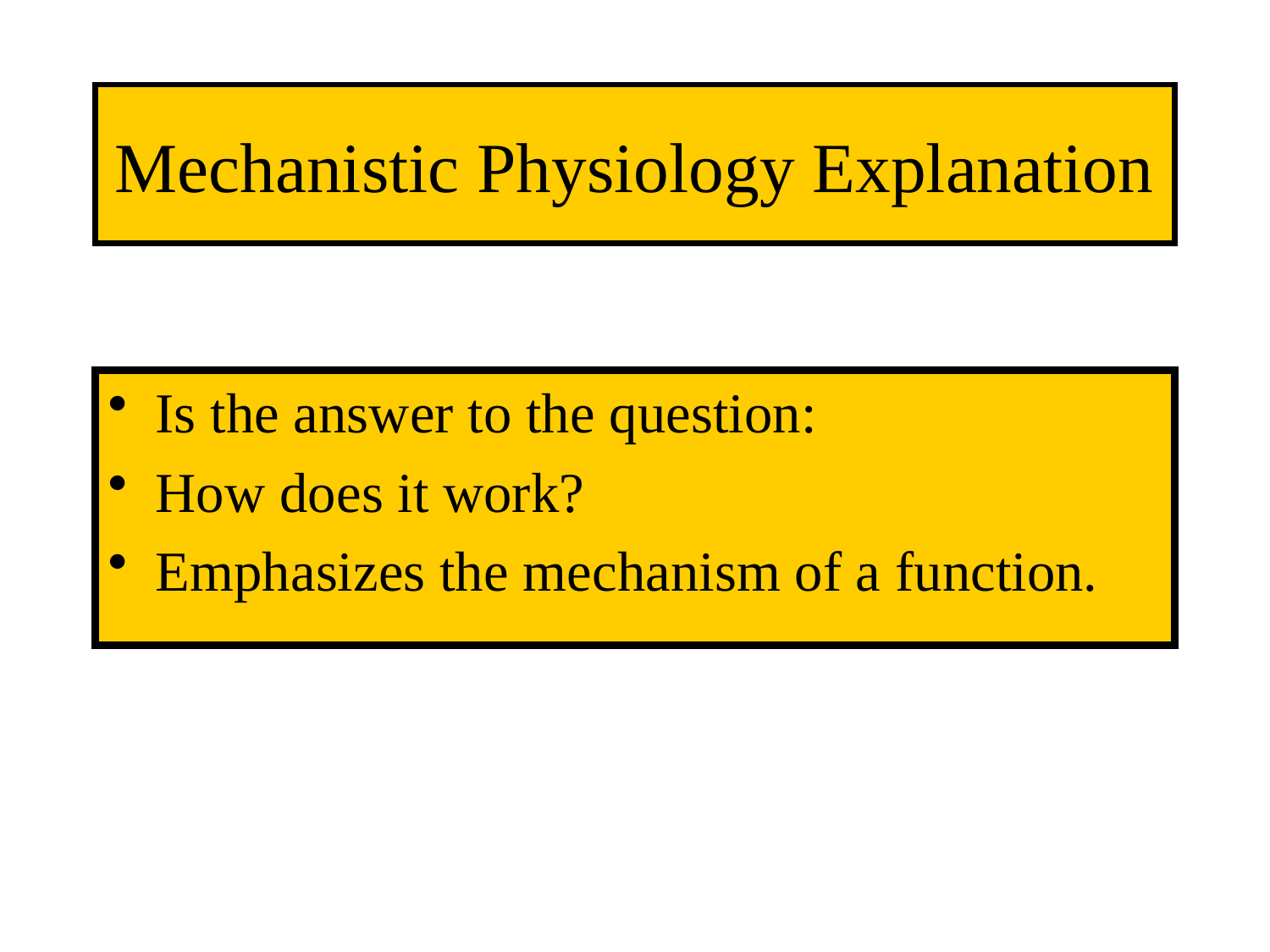

# Mechanistic Physiology Explanation
Is the answer to the question:
How does it work?
Emphasizes the mechanism of a function.